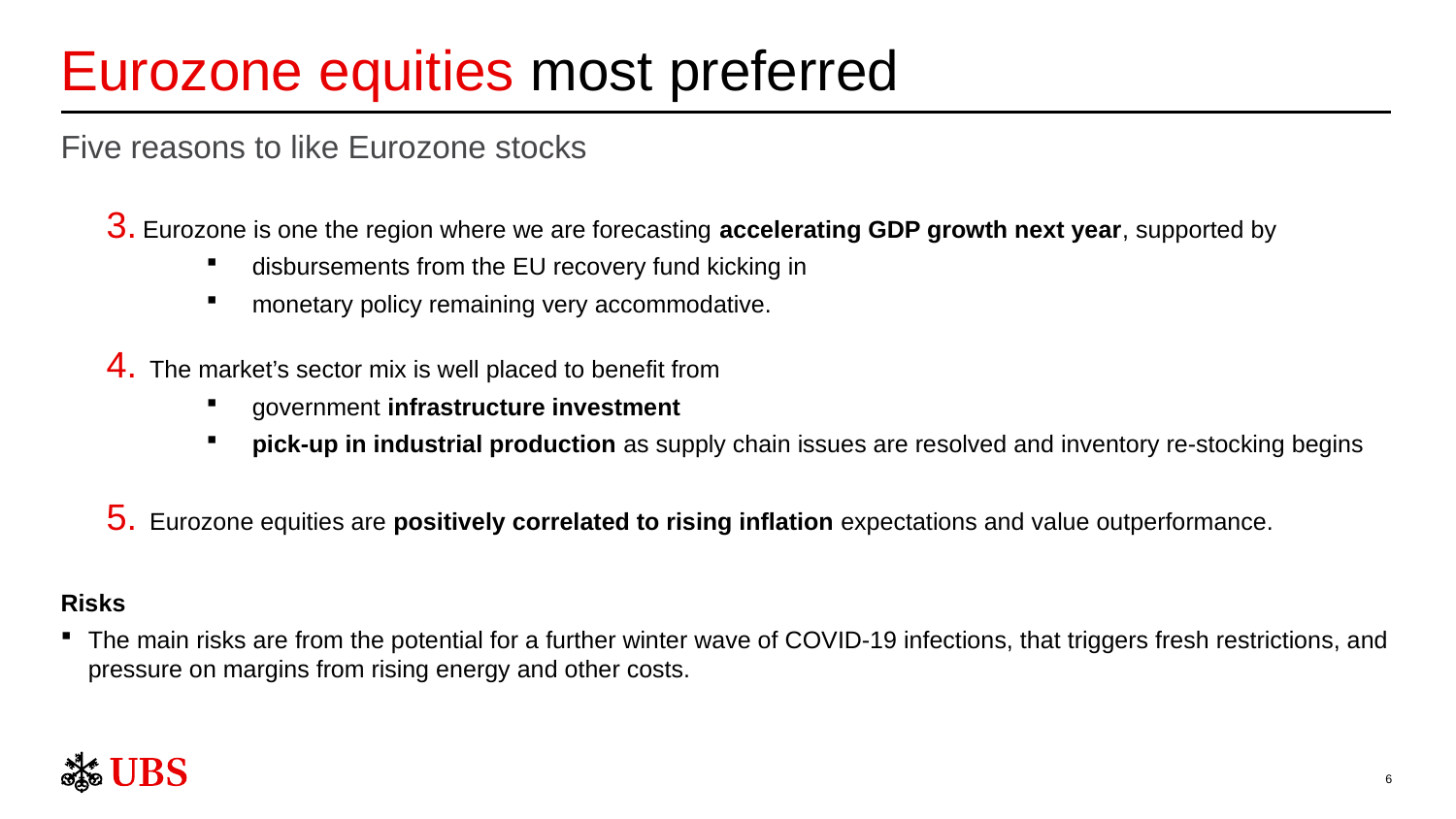

# Eurozone equities most preferred

Five reasons to like Eurozone stocks
Eurozone is one the region where we are forecasting accelerating GDP growth next year, supported by
disbursements from the EU recovery fund kicking in
monetary policy remaining very accommodative.
 The market’s sector mix is well placed to benefit from
government infrastructure investment
pick-up in industrial production as supply chain issues are resolved and inventory re-stocking begins
 Eurozone equities are positively correlated to rising inflation expectations and value outperformance.

Risks
The main risks are from the potential for a further winter wave of COVID-19 infections, that triggers fresh restrictions, and pressure on margins from rising energy and other costs.